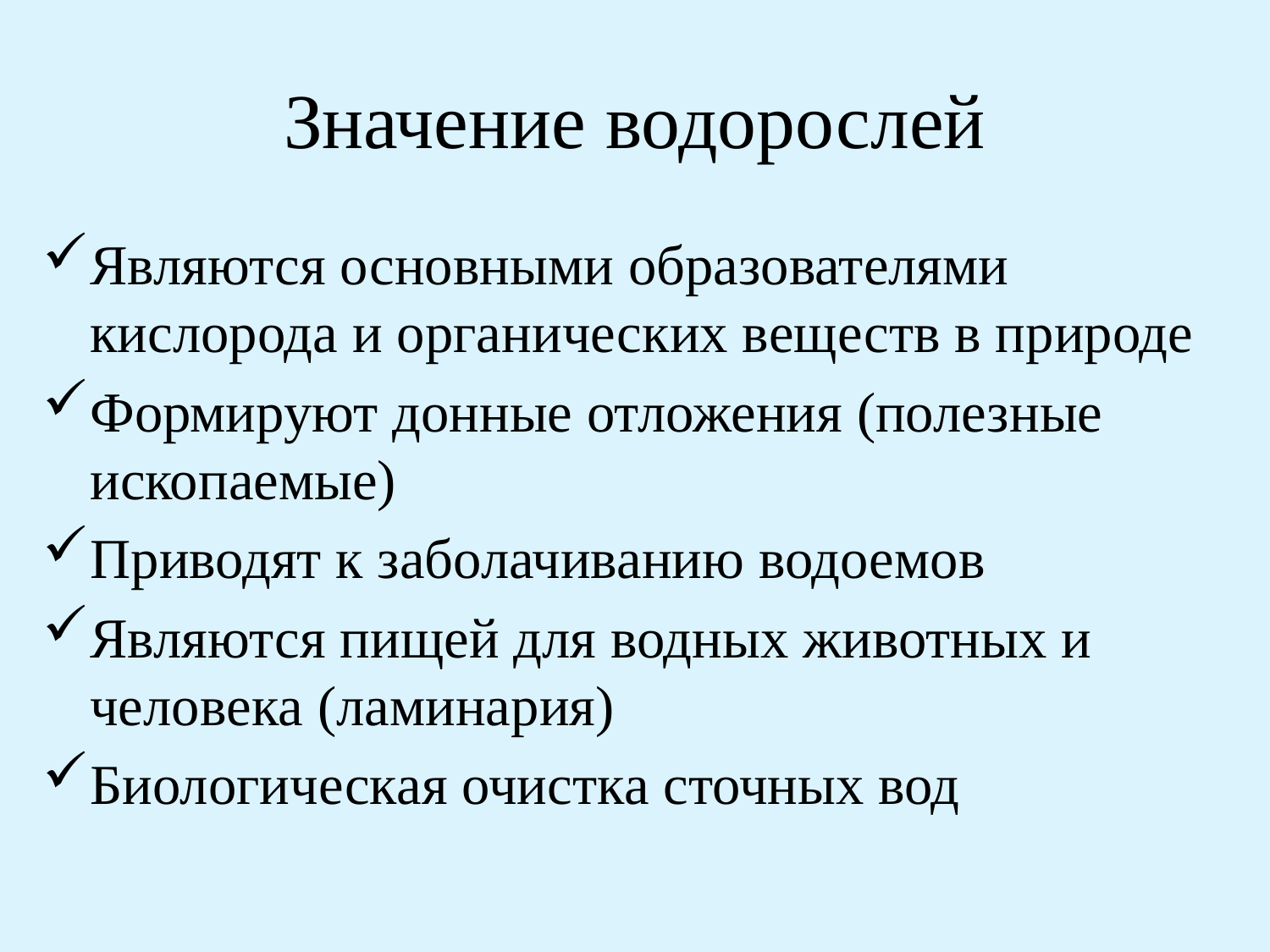

# Значение водорослей
Являются основными образователями кислорода и органических веществ в природе
Формируют донные отложения (полезные ископаемые)
Приводят к заболачиванию водоемов
Являются пищей для водных животных и человека (ламинария)
Биологическая очистка сточных вод